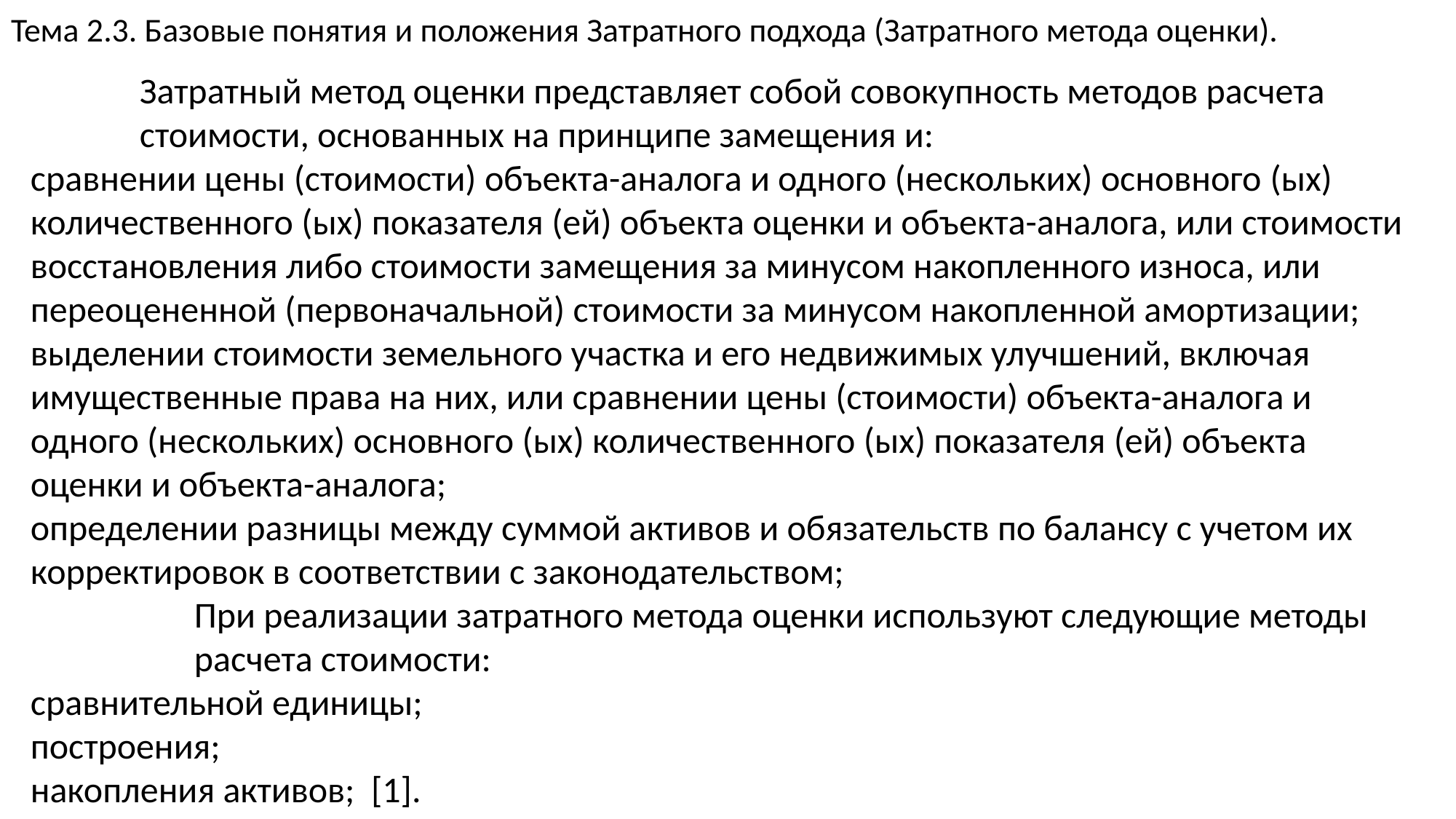

Тема 2.3. Базовые понятия и положения Затратного подхода (Затратного метода оценки).
Затратный метод оценки представляет собой совокупность методов расчета стоимости, основанных на принципе замещения и:
сравнении цены (стоимости) объекта-аналога и одного (нескольких) основного (ых) количественного (ых) показателя (ей) объекта оценки и объекта-аналога, или стоимости восстановления либо стоимости замещения за минусом накопленного износа, или переоцененной (первоначальной) стоимости за минусом накопленной амортизации;
выделении стоимости земельного участка и его недвижимых улучшений, включая имущественные права на них, или сравнении цены (стоимости) объекта-аналога и одного (нескольких) основного (ых) количественного (ых) показателя (ей) объекта оценки и объекта-аналога;
определении разницы между суммой активов и обязательств по балансу с учетом их корректировок в соответствии с законодательством;
При реализации затратного метода оценки используют следующие методы расчета стоимости:
сравнительной единицы;
построения;
накопления активов;  [1].